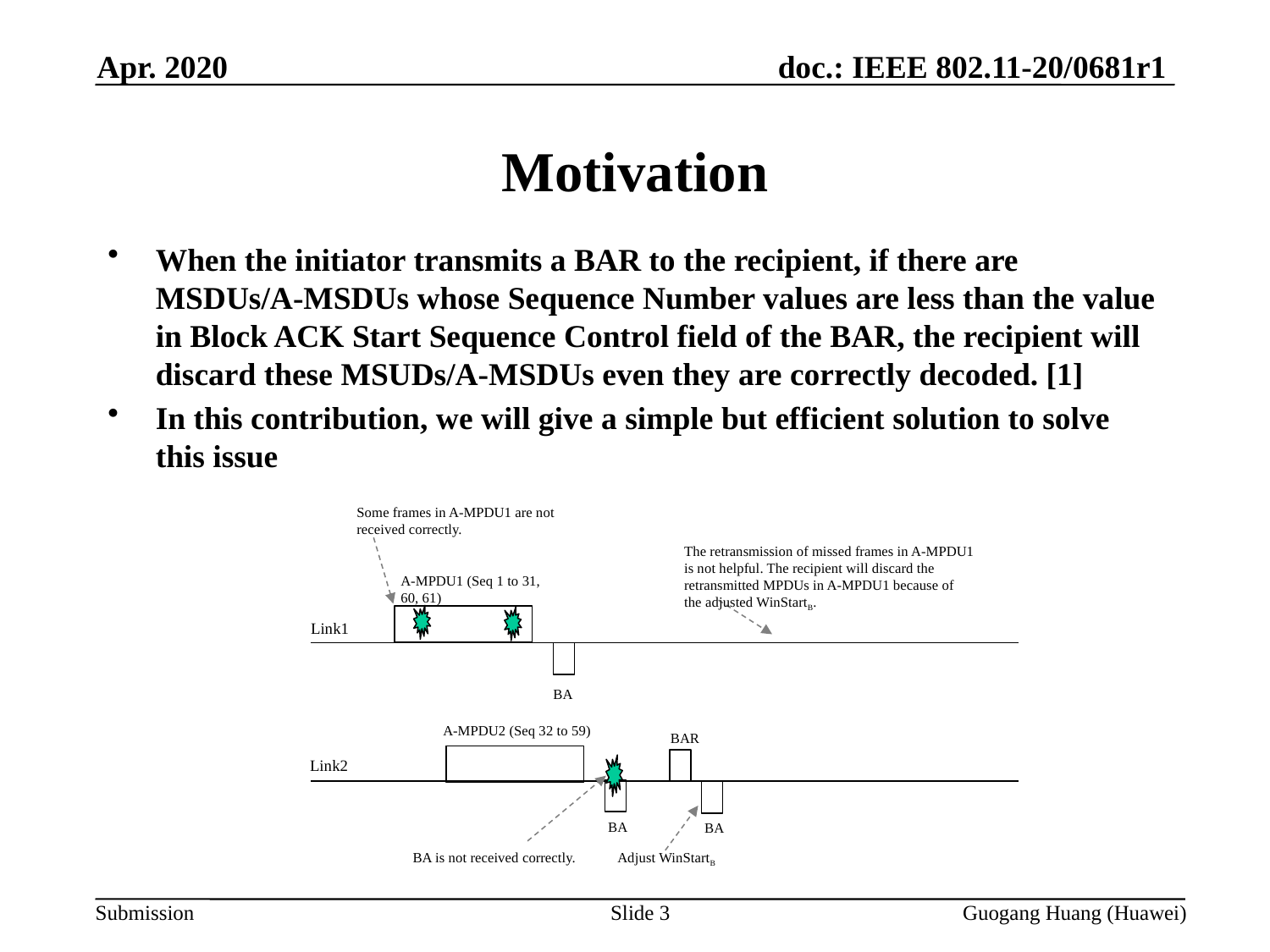

Apr. 2020
Motivation
When the initiator transmits a BAR to the recipient, if there are MSDUs/A-MSDUs whose Sequence Number values are less than the value in Block ACK Start Sequence Control field of the BAR, the recipient will discard these MSUDs/A-MSDUs even they are correctly decoded. [1]
In this contribution, we will give a simple but efficient solution to solve this issue
Some frames in A-MPDU1 are not received correctly.
The retransmission of missed frames in A-MPDU1 is not helpful. The recipient will discard the retransmitted MPDUs in A-MPDU1 because of the adjusted WinStartB.
A-MPDU1 (Seq 1 to 31, 60, 61)

Link1

BA
A-MPDU2 (Seq 32 to 59)
BAR

Link2

BA
BA
BA is not received correctly.
Adjust WinStartB
Slide 3
Guogang Huang (Huawei)